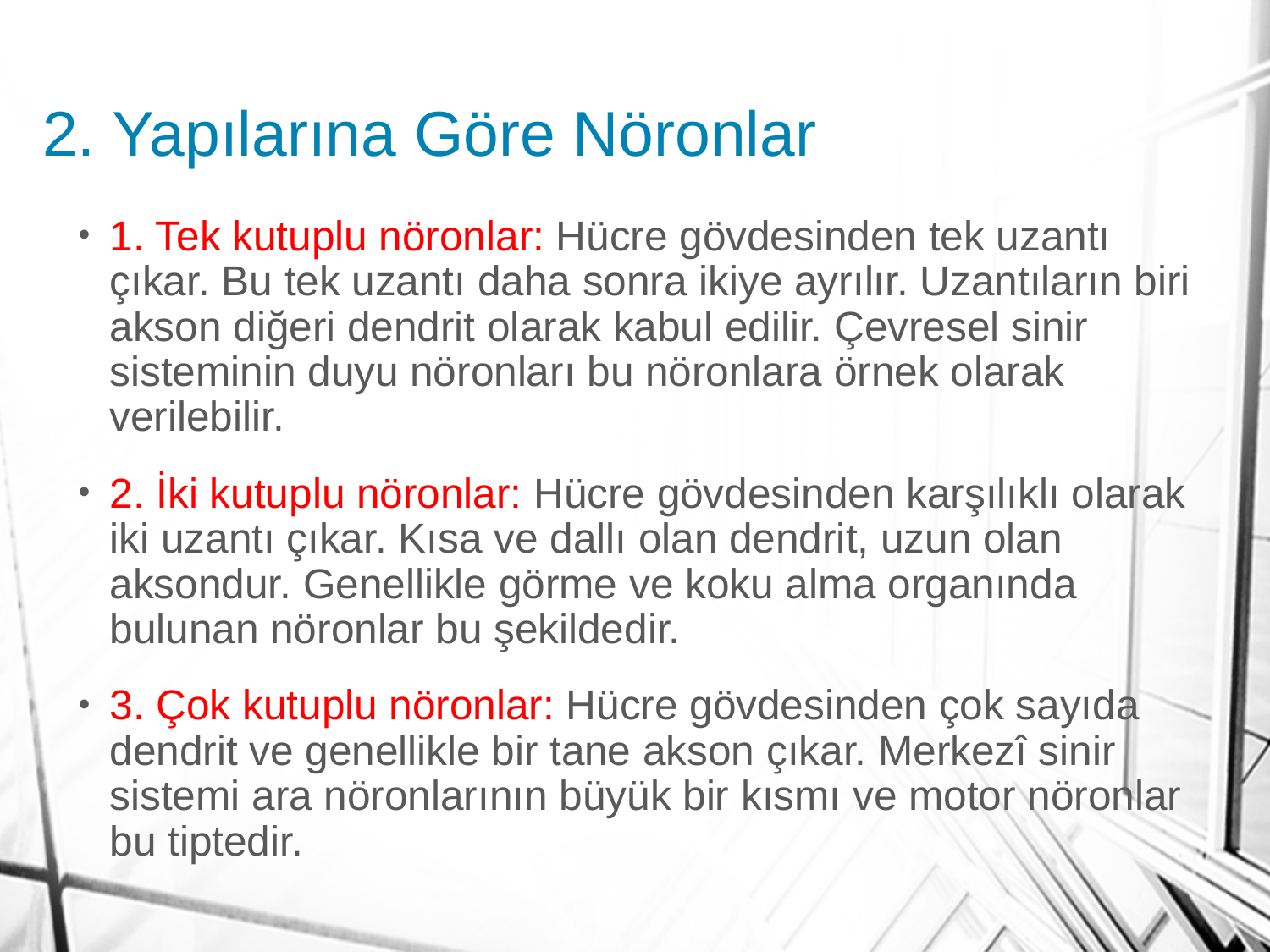

# 2. Yapılarına Göre Nöronlar
1. Tek kutuplu nöronlar: Hücre gövdesinden tek uzantı çıkar. Bu tek uzantı daha sonra ikiye ayrılır. Uzantıların biri akson diğeri dendrit olarak kabul edilir. Çevresel sinir sisteminin duyu nöronları bu nöronlara örnek olarak verilebilir.
2. İki kutuplu nöronlar: Hücre gövdesinden karşılıklı olarak iki uzantı çıkar. Kısa ve dallı olan dendrit, uzun olan aksondur. Genellikle görme ve koku alma organında bulunan nöronlar bu şekildedir.
3. Çok kutuplu nöronlar: Hücre gövdesinden çok sayıda dendrit ve genellikle bir tane akson çıkar. Merkezî sinir sistemi ara nöronlarının büyük bir kısmı ve motor nöronlar bu tiptedir.